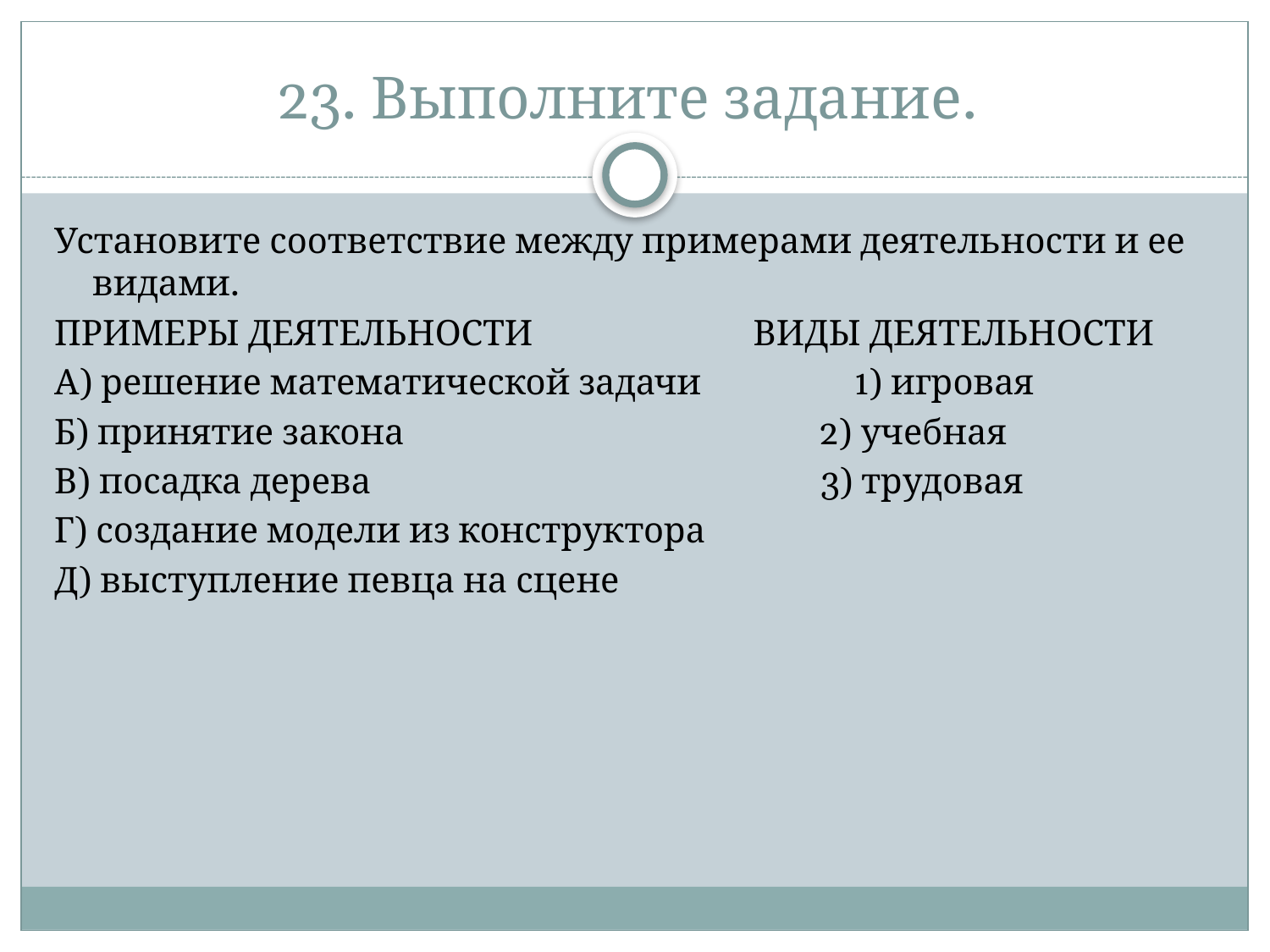

# 23. Выполните задание.
Установите соответствие между примерами деятельности и ее видами.
ПРИМЕРЫ ДЕЯТЕЛЬНОСТИ                          ВИДЫ ДЕЯТЕЛЬНОСТИ
А) решение математической задачи                  1) игровая
Б) принятие закона                                                 2) учебная
В) посадка дерева                                                     3) трудовая
Г) создание модели из конструктора
Д) выступление певца на сцене